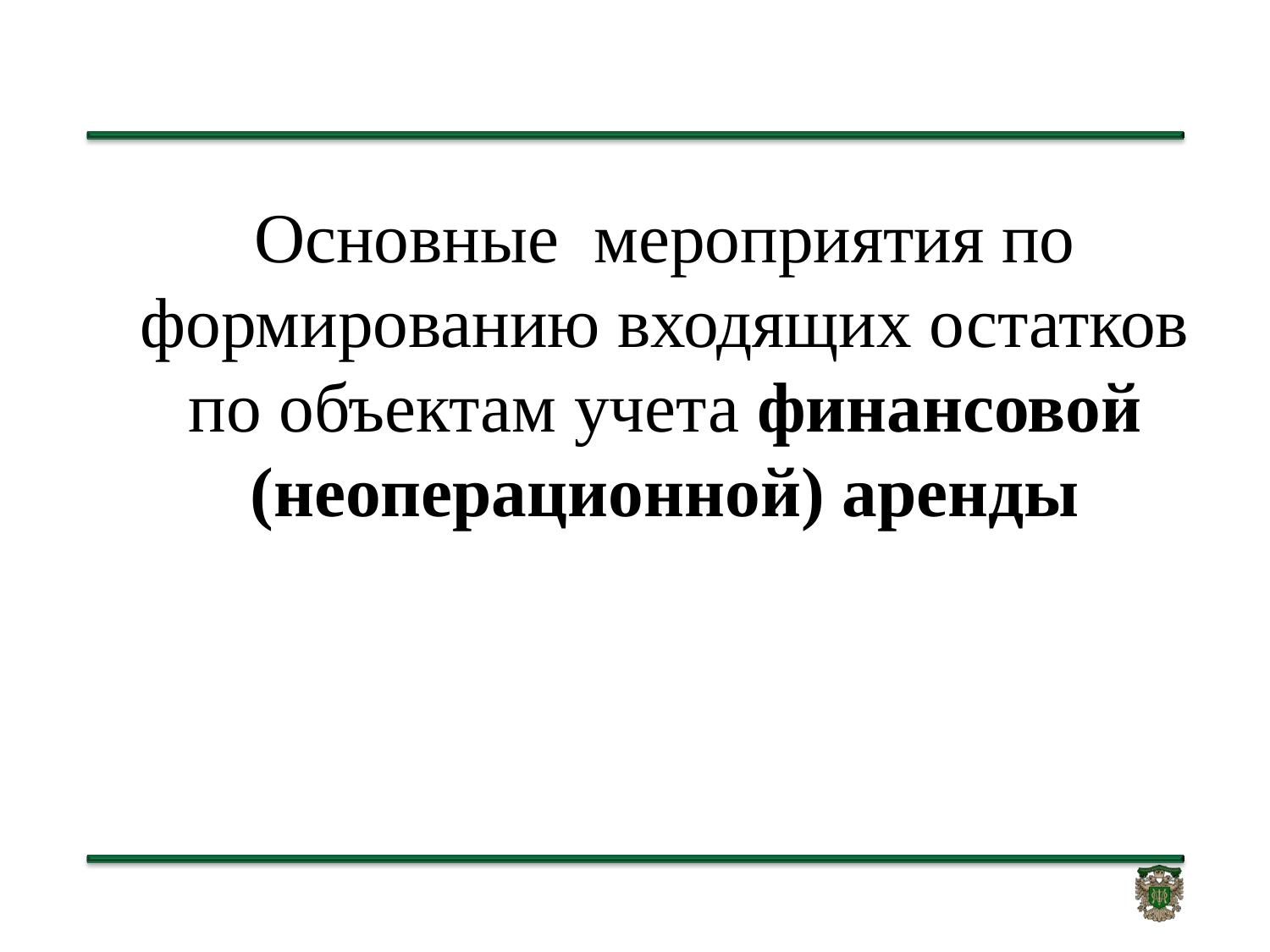

Основные  мероприятия по формированию входящих остатков по объектам учета финансовой (неоперационной) аренды